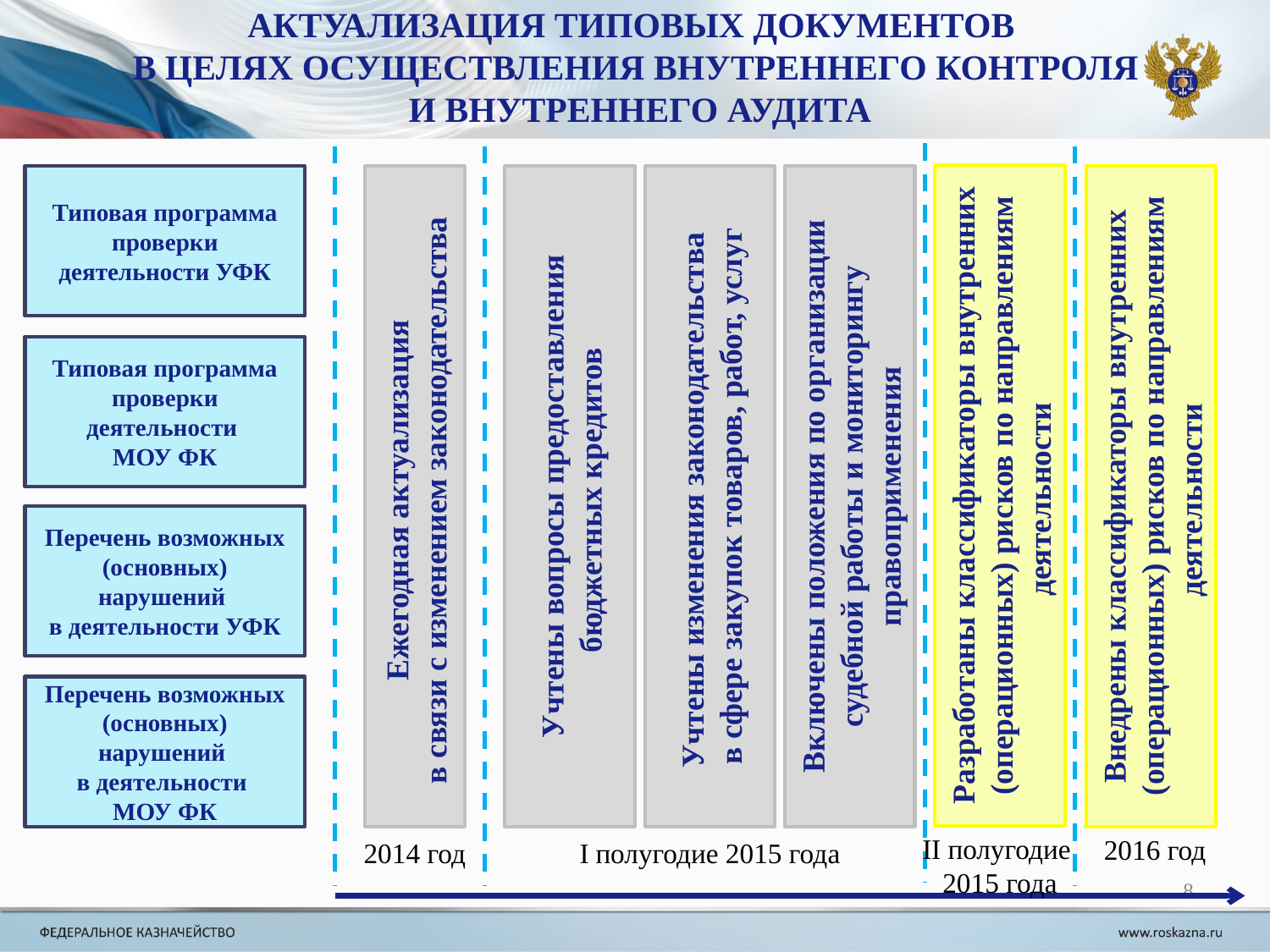

АКТУАЛИЗАЦИЯ ТИПОВЫХ ДОКУМЕНТОВ
В ЦЕЛЯХ ОСУЩЕСТВЛЕНИЯ ВНУТРЕННЕГО КОНТРОЛЯ
И ВНУТРЕННЕГО АУДИТА
Разработаны классификаторы внутренних (операционных) рисков по направлениям деятельности
Типовая программа проверки деятельности УФК
Ежегодная актуализация
в связи с изменением законодательства
Учтены вопросы предоставления бюджетных кредитов
Учтены изменения законодательства
в сфере закупок товаров, работ, услуг
Включены положения по организации судебной работы и мониторингу правоприменения
Внедрены классификаторы внутренних (операционных) рисков по направлениям деятельности
Типовая программа проверки деятельности
МОУ ФК
Перечень возможных (основных) нарушений
в деятельности УФК
Перечень возможных (основных) нарушений
в деятельности
МОУ ФК
II полугодие
2015 года
2016 год
2014 год
I полугодие 2015 года
8